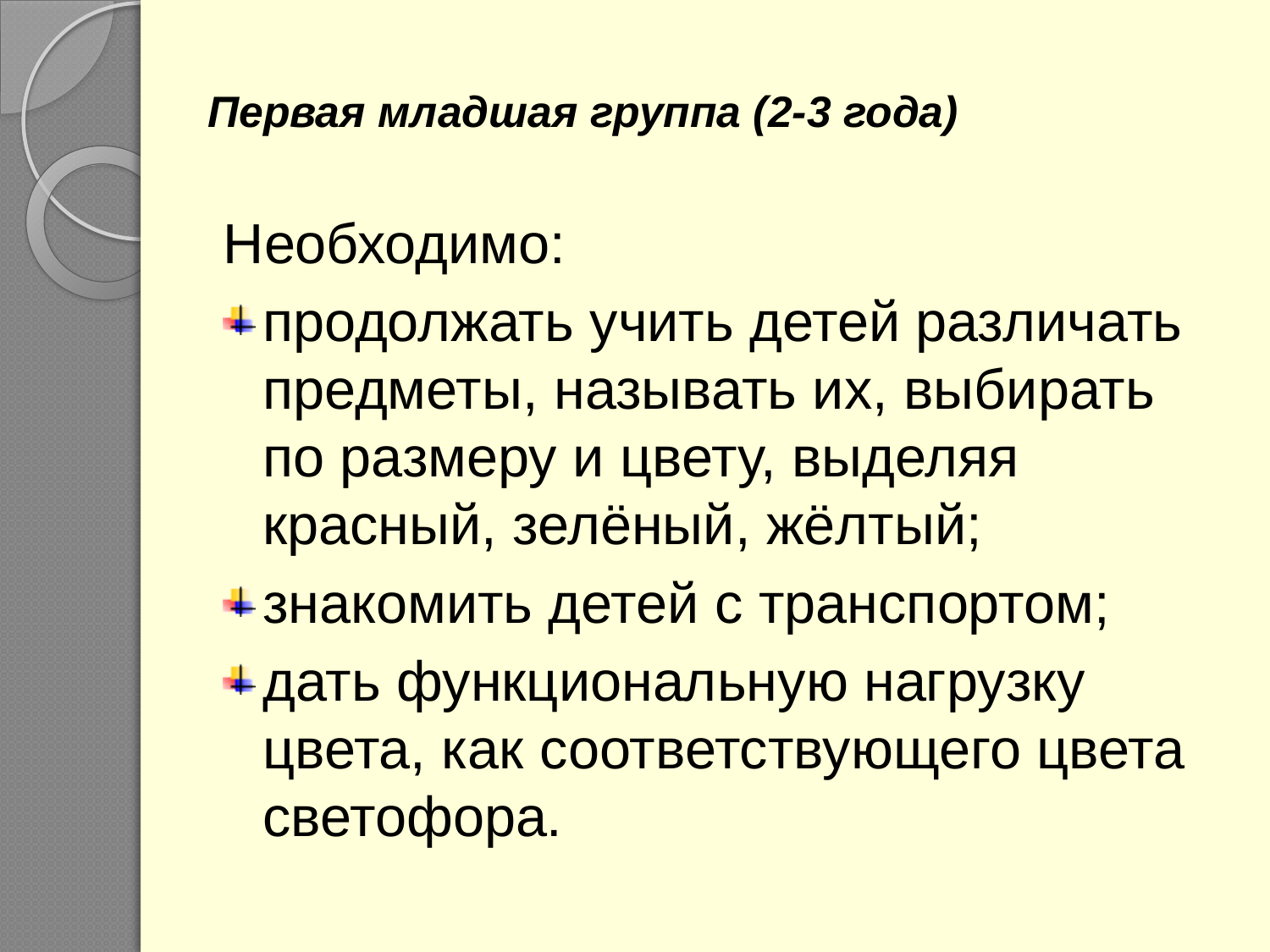

# Первая младшая группа (2-3 года)
Необходимо:
продолжать учить детей различать предметы, называть их, выбирать по размеру и цвету, выделяя красный, зелёный, жёлтый;
знакомить детей с транспортом;
дать функциональную нагрузку цвета, как соответствующего цвета светофора.